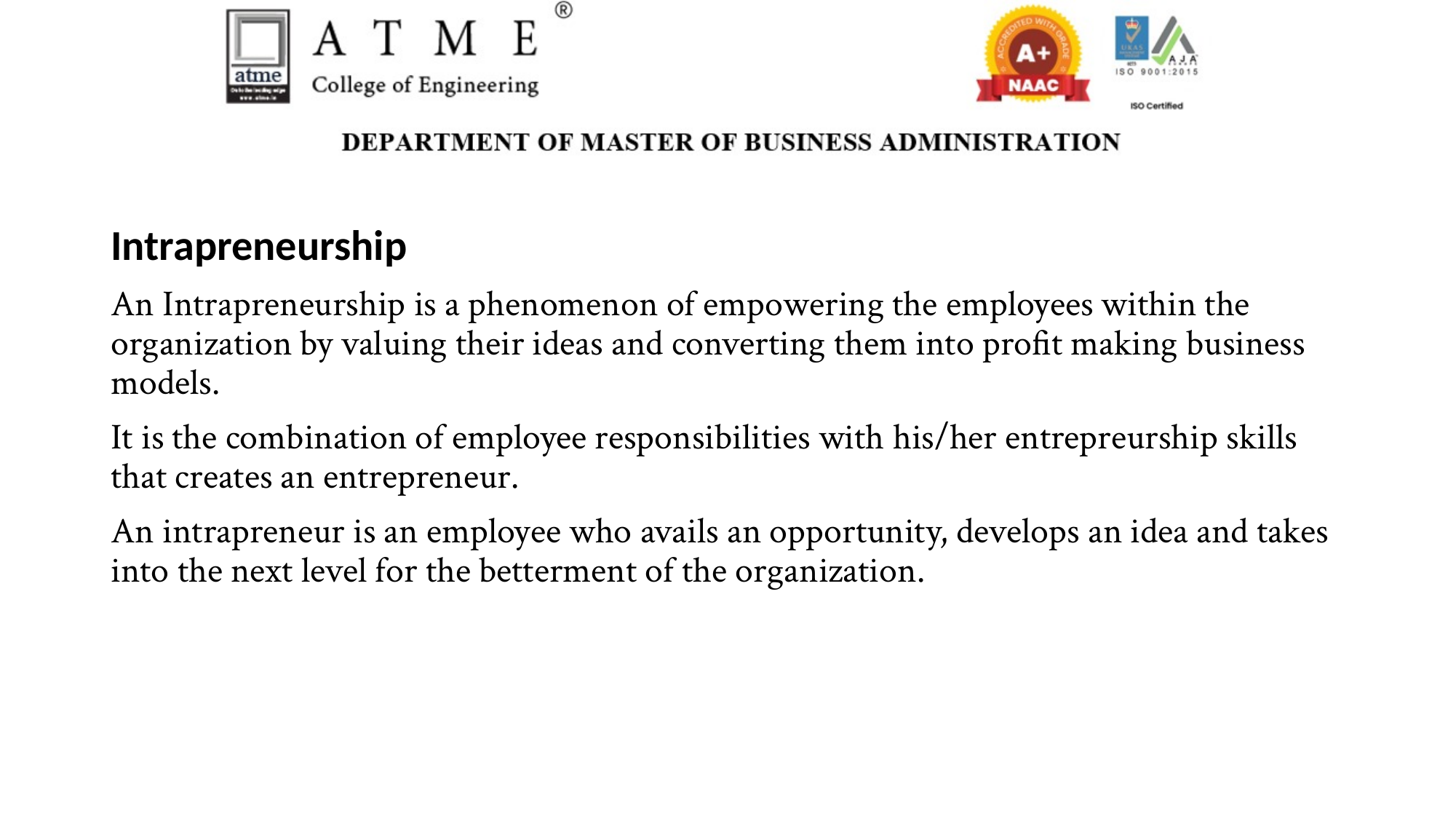

Intrapreneurship
An Intrapreneurship is a phenomenon of empowering the employees within the organization by valuing their ideas and converting them into profit making business models.
It is the combination of employee responsibilities with his/her entrepreurship skills that creates an entrepreneur.
An intrapreneur is an employee who avails an opportunity, develops an idea and takes into the next level for the betterment of the organization.